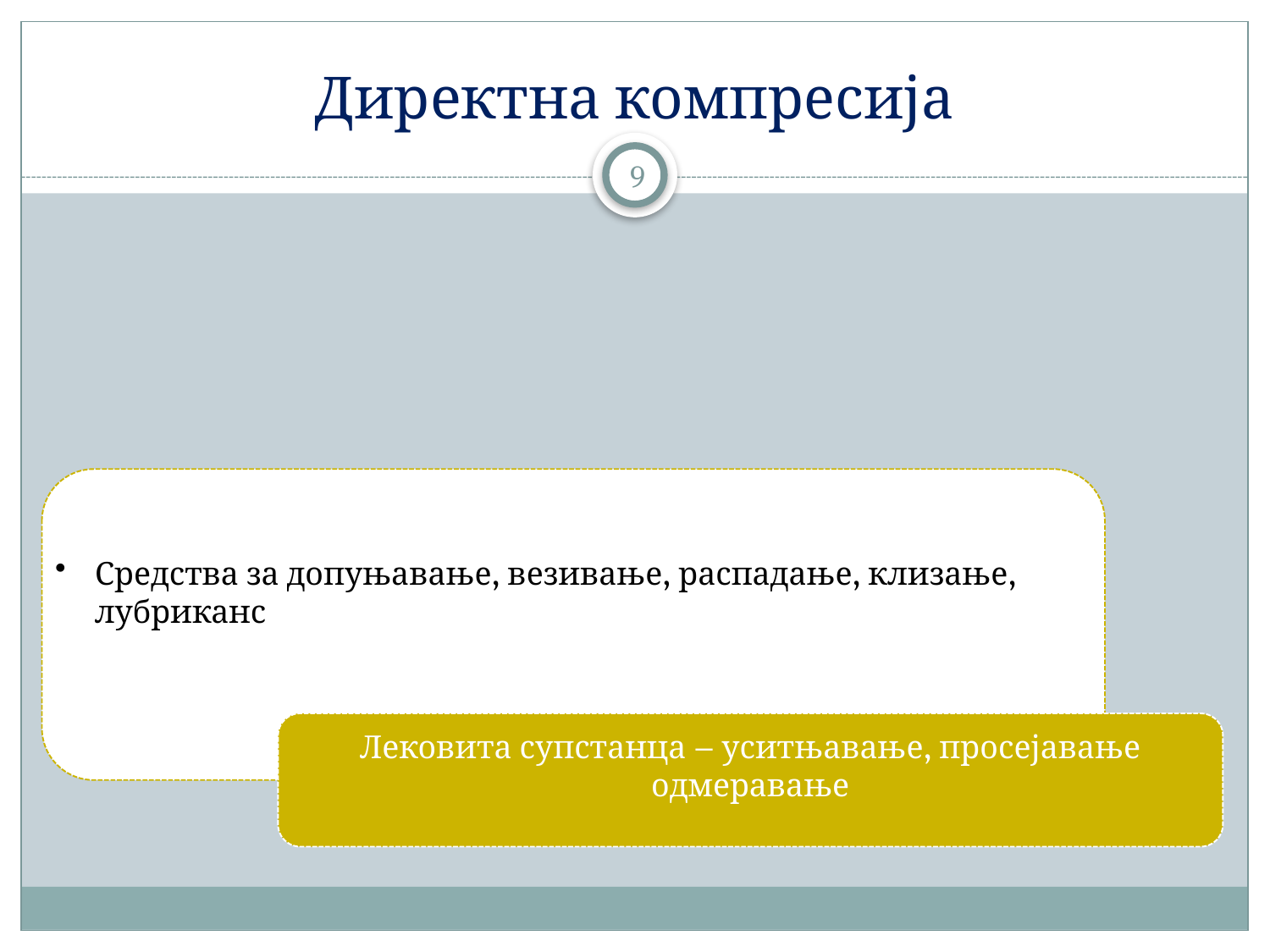

# Директна компресија
9
Лековита супстанца – уситњавање, просејавање одмеравање
Средства за допуњавање, везивање, распадање, клизање, лубриканс